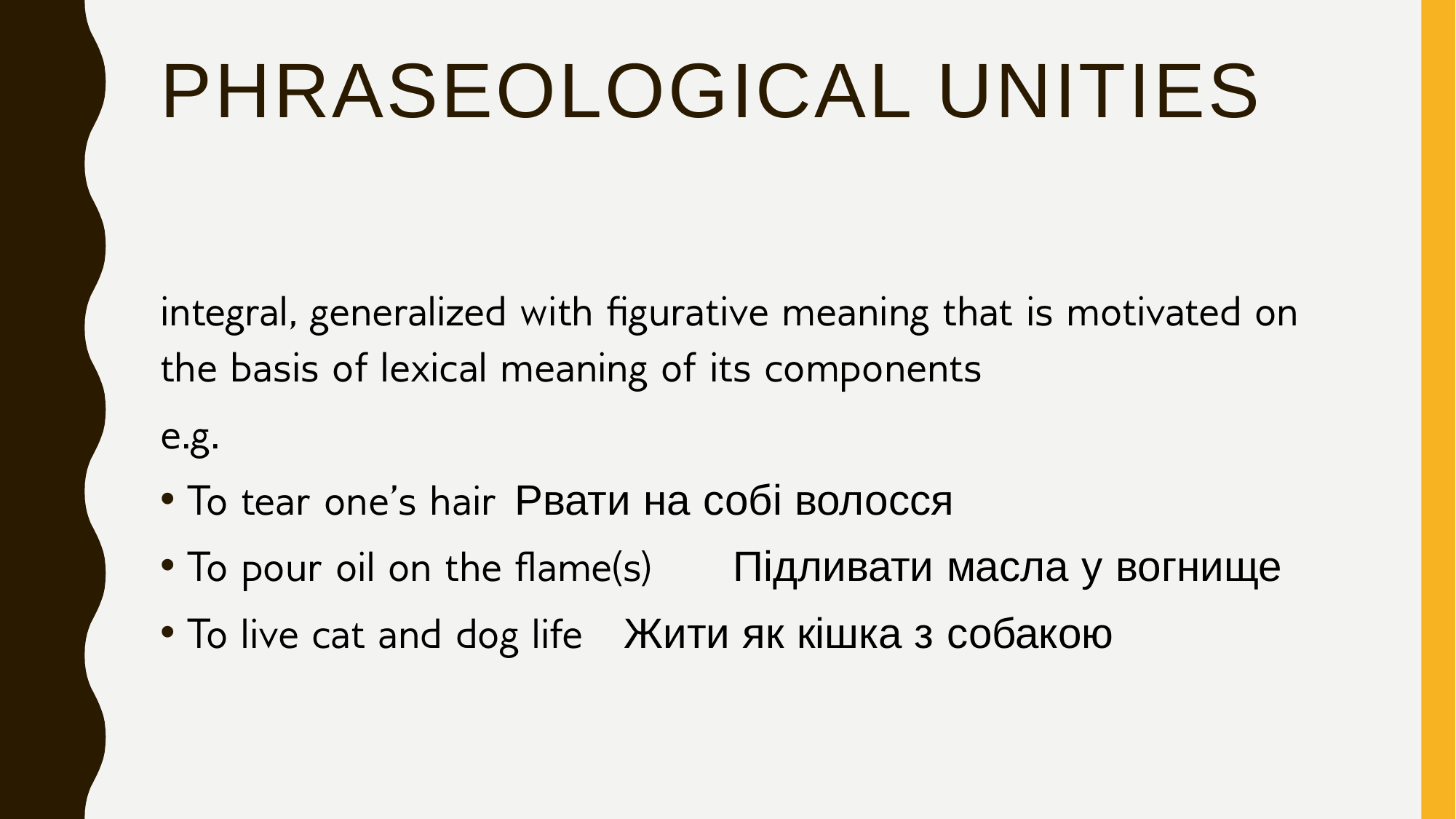

# Phraseological unities
integral, generalized with figurative meaning that is motivated on the basis of lexical meaning of its components
e.g.
To tear one’s hair 	Рвати на собі волосся
To pour oil on the flame(s) 	Підливати масла у вогнище
To live cat and dog life 	Жити як кішка з собакою